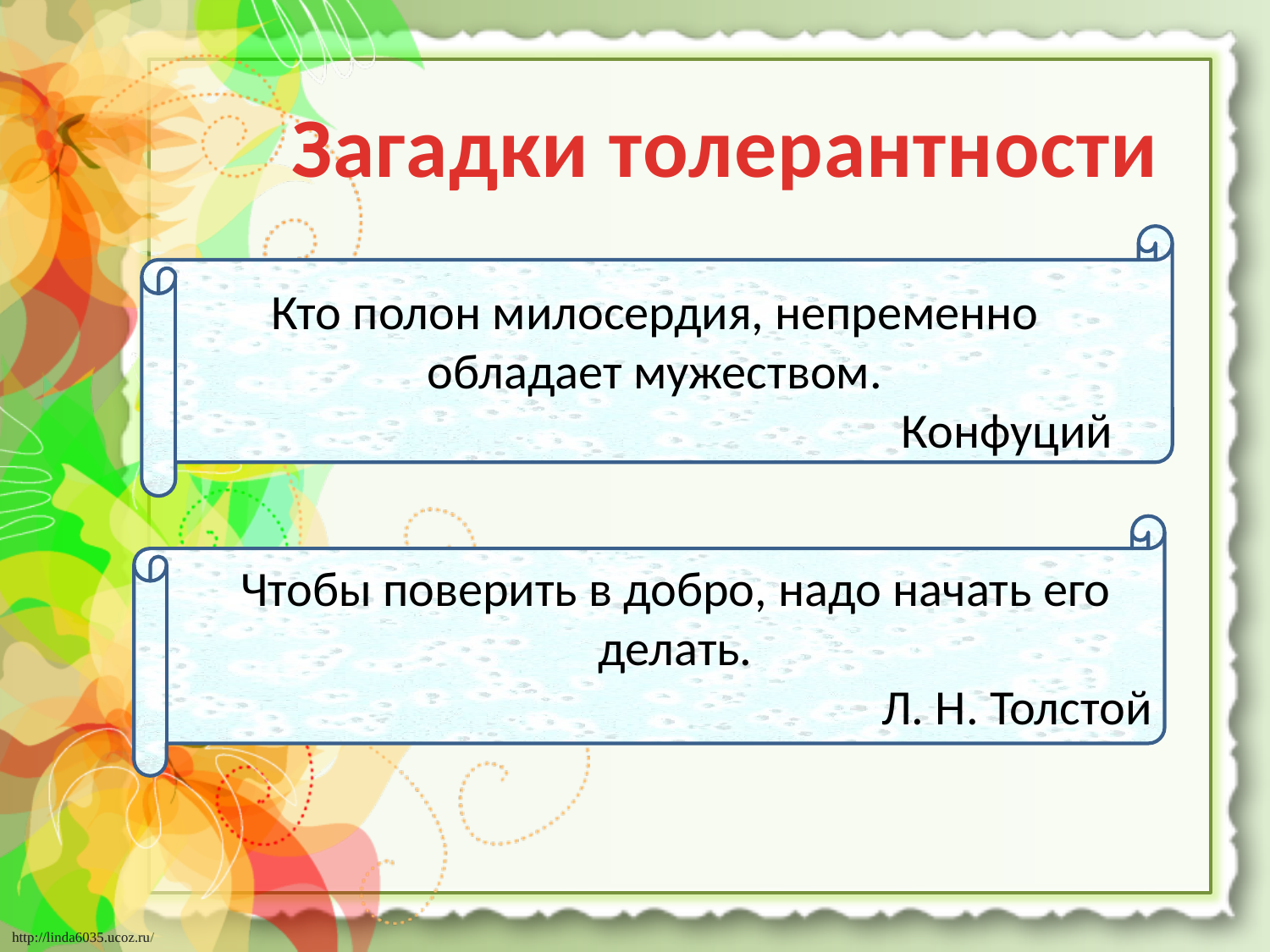

Загадки толерантности

Кто полон милосердия, непременно обладает мужеством.
 Конфуций

Чтобы поверить в добро, надо начать его делать.
 Л. Н. Толстой